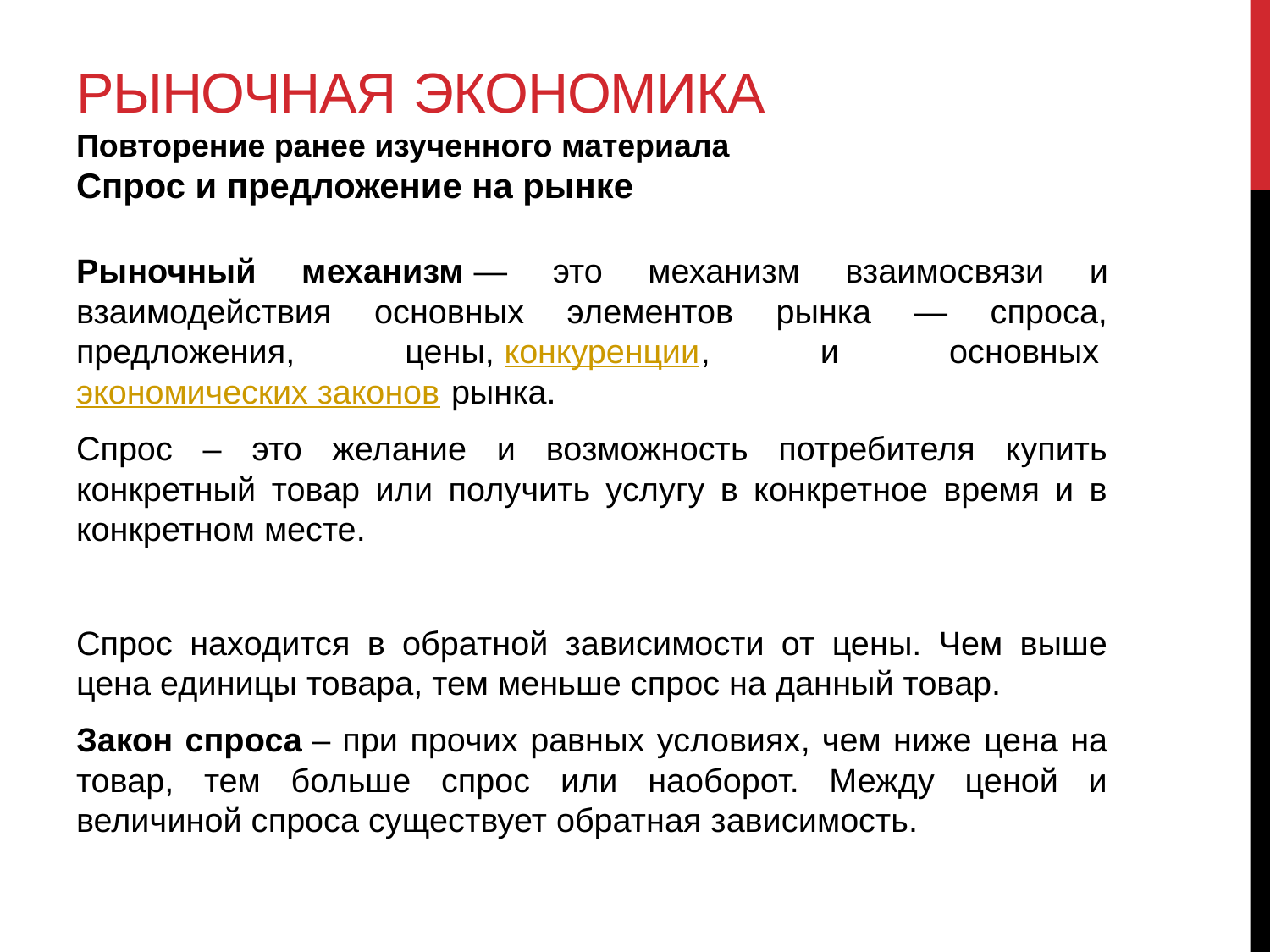

# Рыночная экономика Повторение ранее изученного материала Спрос и предложение на рынке
Рыночный механизм — это механизм взаимосвязи и взаимодействия основных элементов рынка — спроса, предложения, цены, конкуренции, и основных экономических законов рынка.
Спрос – это желание и возможность потребителя купить конкретный товар или получить услугу в конкретное время и в конкретном месте.

Спрос находится в обратной зависимости от цены. Чем выше цена единицы товара, тем меньше спрос на данный товар.
Закон спроса – при прочих равных условиях, чем ниже цена на товар, тем больше спрос или наоборот. Между ценой и величиной спроса существует обратная зависимость.